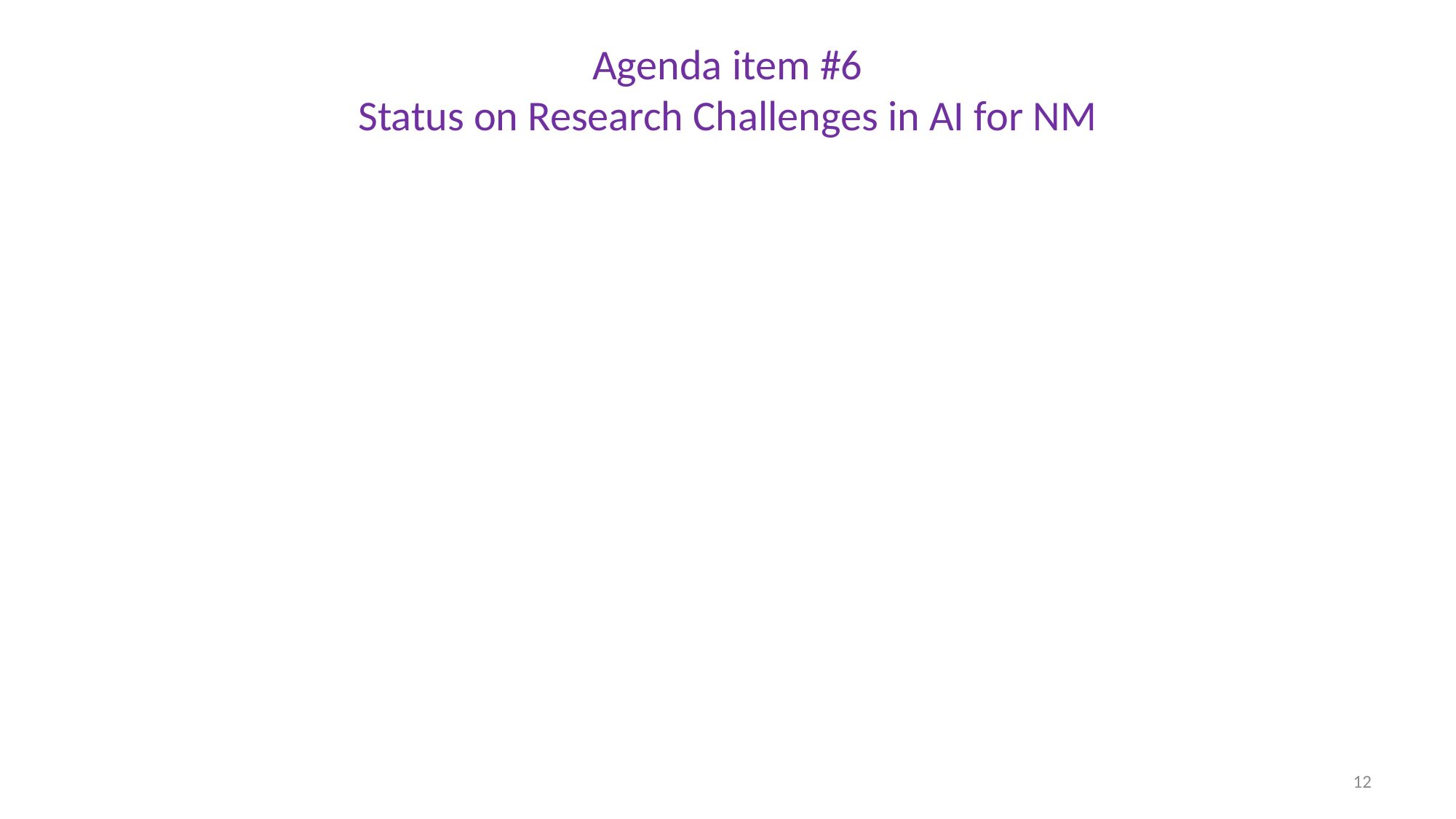

Agenda item #6
Status on Research Challenges in AI for NM
12